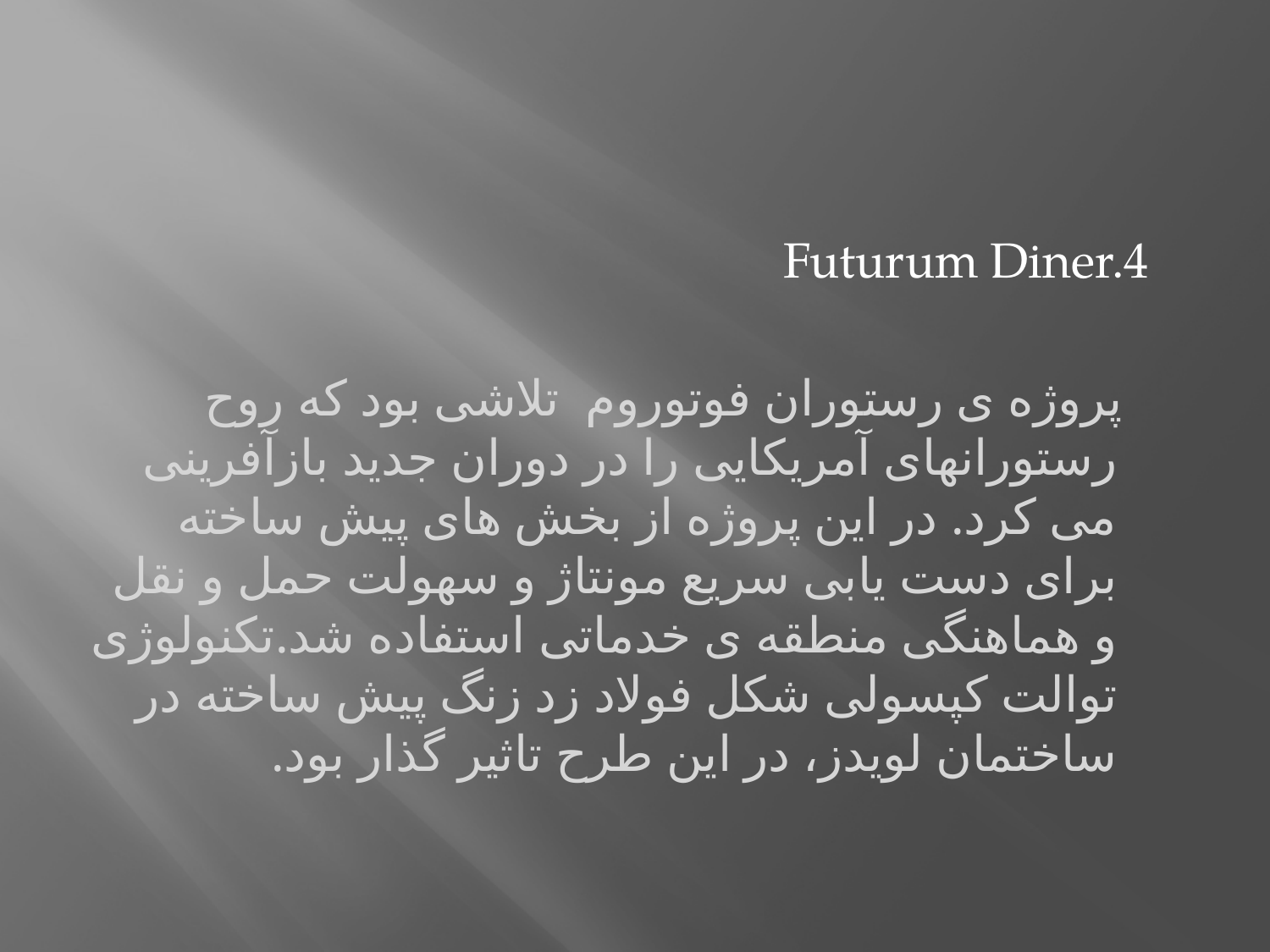

#
  Futurum Diner.4

    پروژه ی رستوران فوتوروم  تلاشی بود که روح رستورانهای آمریکایی را در دوران جدید بازآفرینی می کرد. در این پروژه از بخش های پیش ساخته برای دست یابی سریع مونتاژ و سهولت حمل و نقل و هماهنگی منطقه ی خدماتی استفاده شد.تکنولوژی توالت کپسولی شکل فولاد زد زنگ پیش ساخته در ساختمان لویدز، در این طرح تاثیر گذار بود.